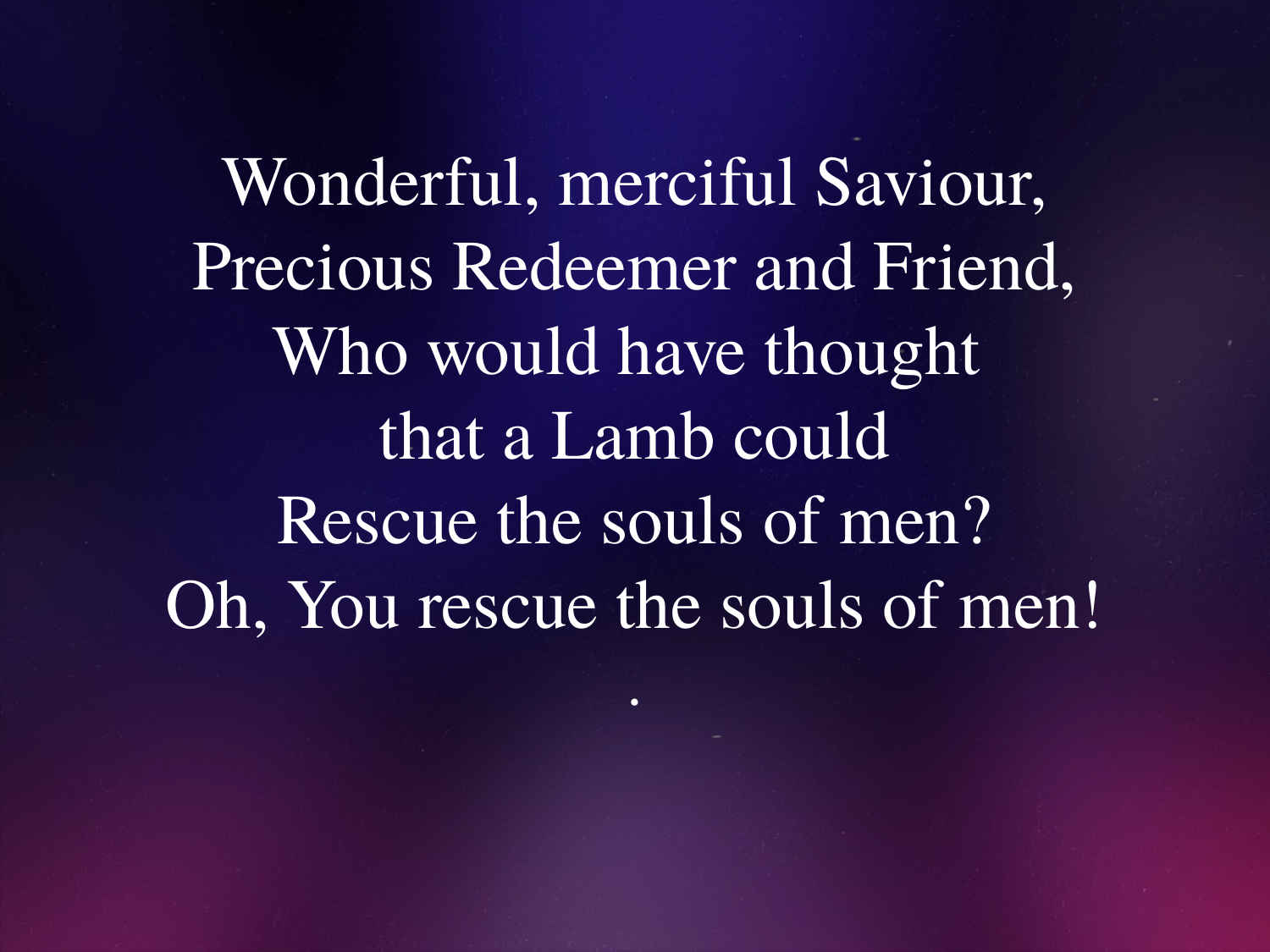

# Wonderful, merciful Saviour, Precious Redeemer and Friend, Who would have thought that a Lamb could Rescue the souls of men? Oh, You rescue the souls of men! .